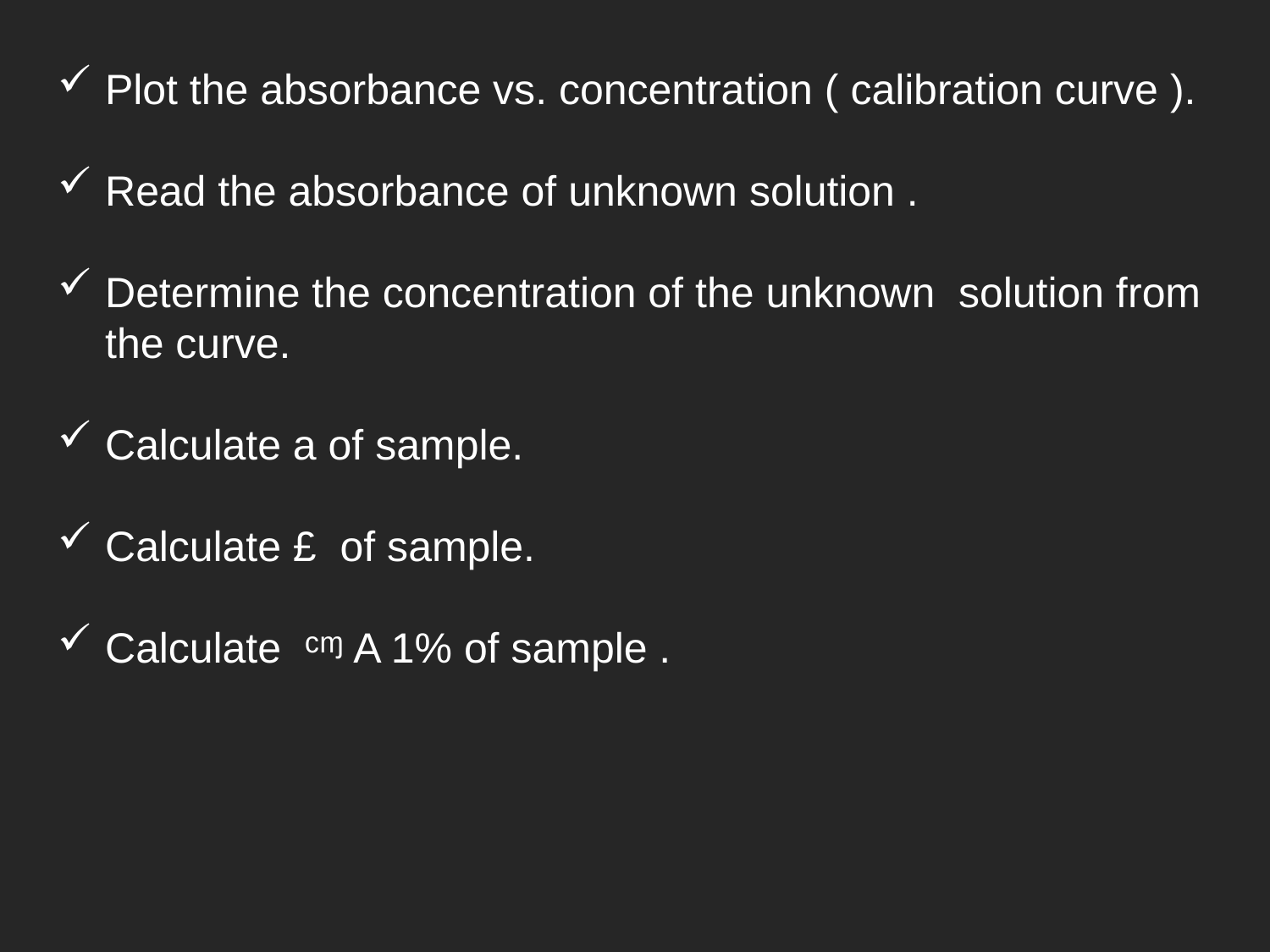

Plot the absorbance vs. concentration ( calibration curve ).

Read the absorbance of unknown solution .

Determine the concentration of the unknown  solution from the curve.

Calculate a of sample.

Calculate £  of sample.

Calculate  ᶜᶬ A 1% of sample .